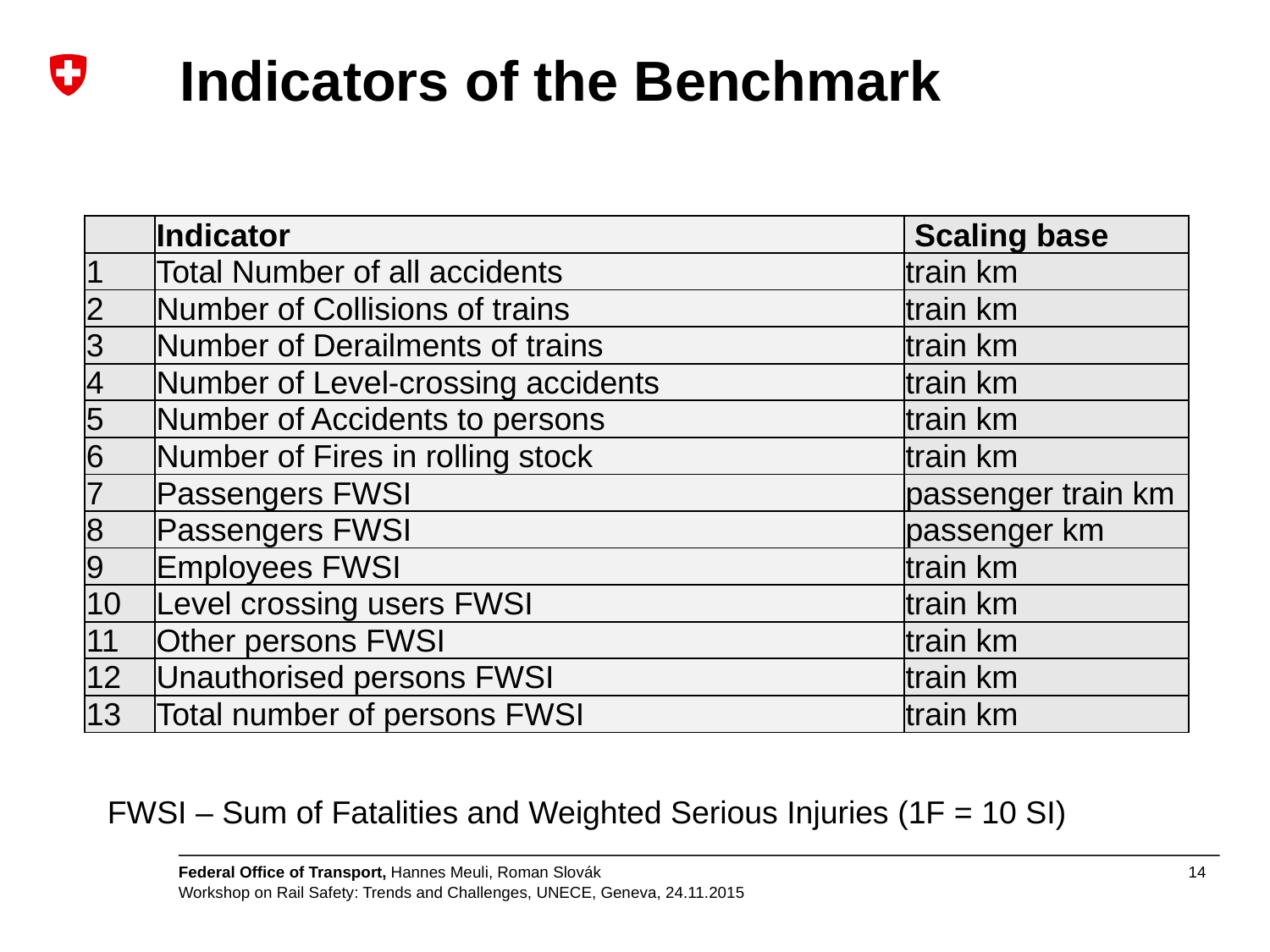

# Indicators of the Benchmark

|  | Indicator | Scaling base |
| --- | --- | --- |
| 1 | Total Number of all accidents | train km |
| 2 | Number of Collisions of trains | train km |
| 3 | Number of Derailments of trains | train km |
| 4 | Number of Level-crossing accidents | train km |
| 5 | Number of Accidents to persons | train km |
| 6 | Number of Fires in rolling stock | train km |
| 7 | Passengers FWSI | passenger train km |
| 8 | Passengers FWSI | passenger km |
| 9 | Employees FWSI | train km |
| 10 | Level crossing users FWSI | train km |
| 11 | Other persons FWSI | train km |
| 12 | Unauthorised persons FWSI | train km |
| 13 | Total number of persons FWSI | train km |
FWSI – Sum of Fatalities and Weighted Serious Injuries (1F = 10 SI)